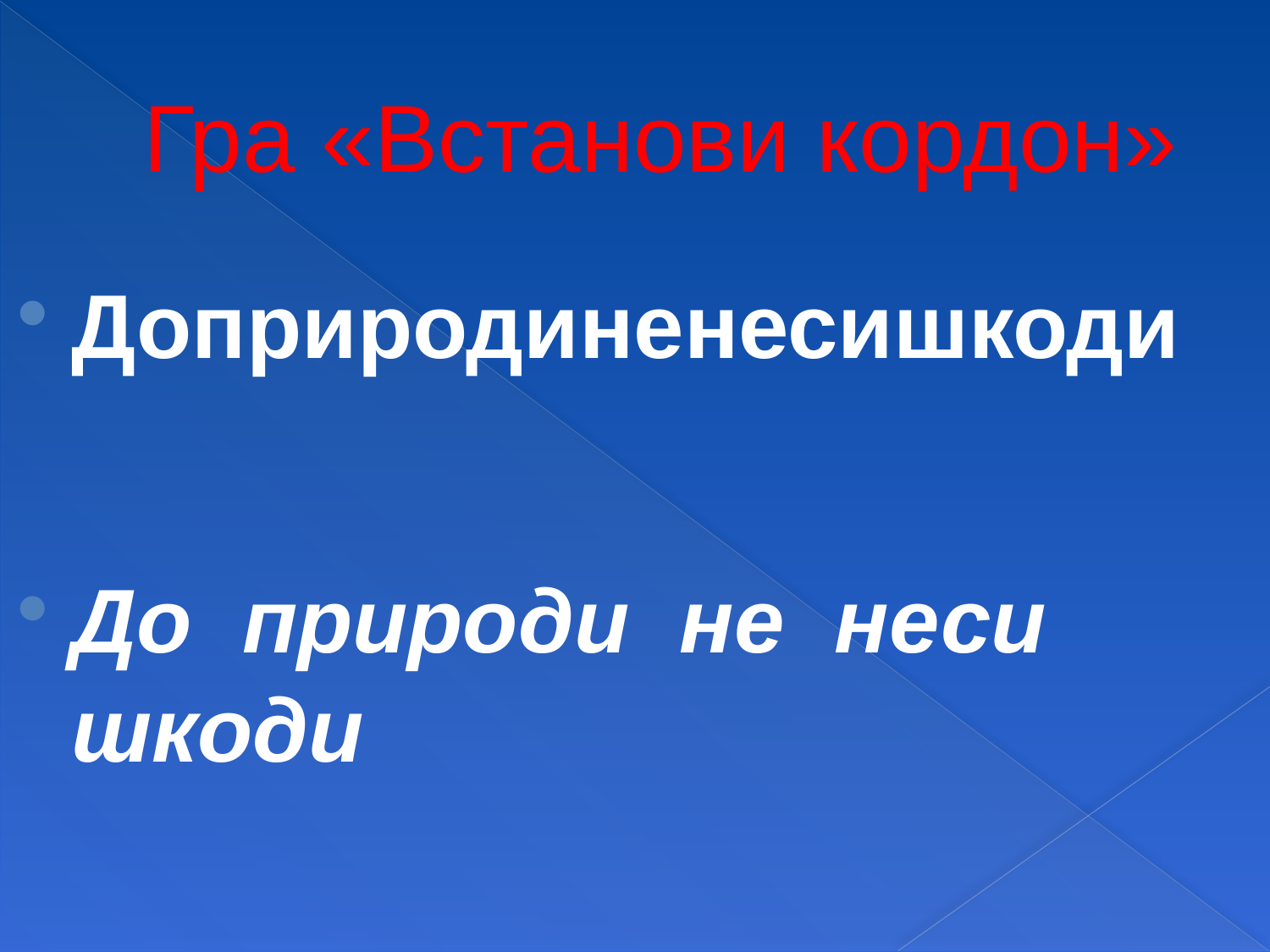

# Гра «Встанови кордон»
Доприродиненесишкоди

До  природи  не  неси шкоди